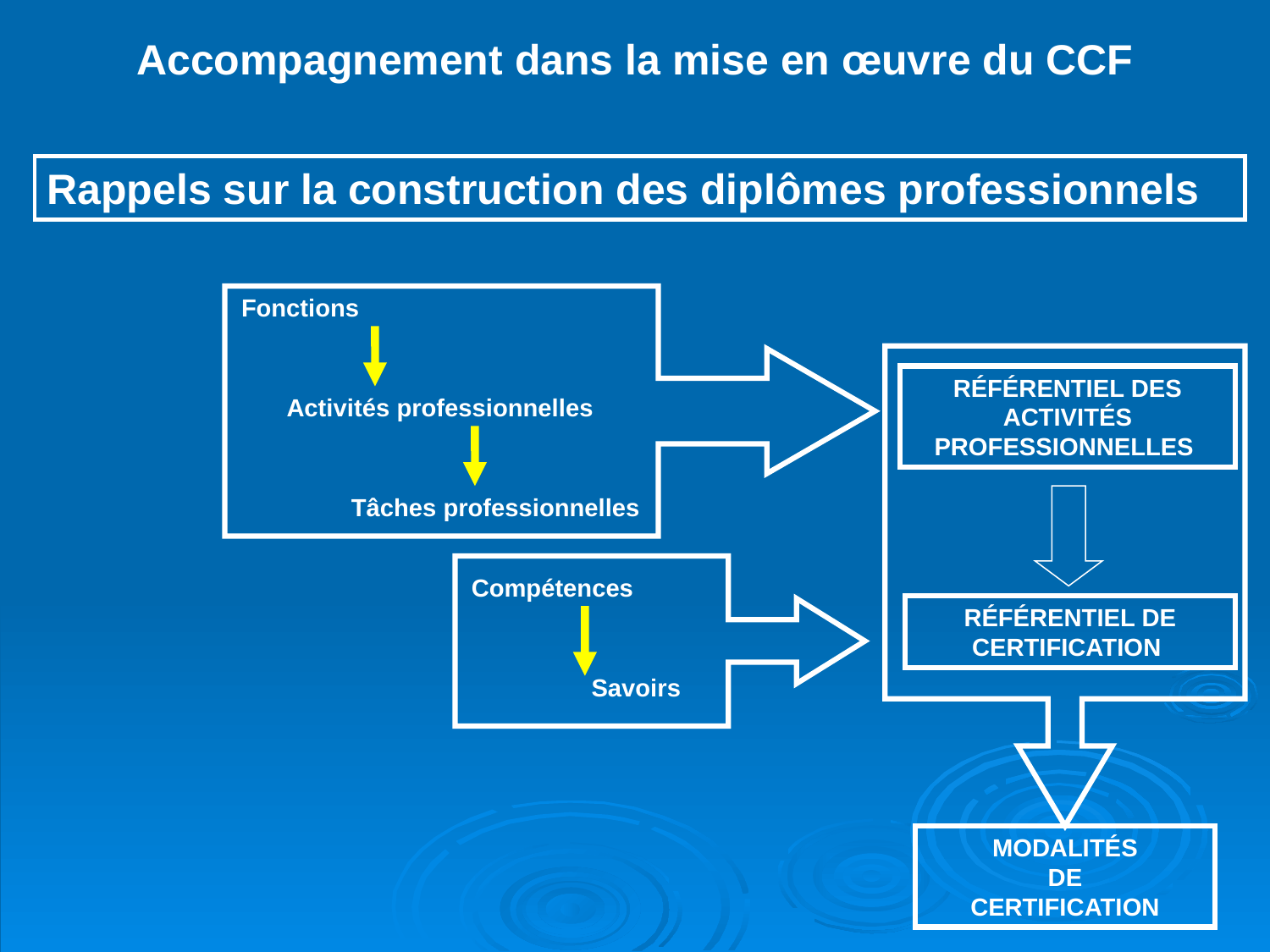

Accompagnement dans la mise en œuvre du CCF
Rappels sur la construction des diplômes professionnels

Fonctions

RÉFÉRENTIEL DES ACTIVITÉS PROFESSIONNELLES
Activités professionnelles

Tâches professionnelles

Compétences
RÉFÉRENTIEL DE CERTIFICATION

Savoirs
MODALITÉS
DE
CERTIFICATION